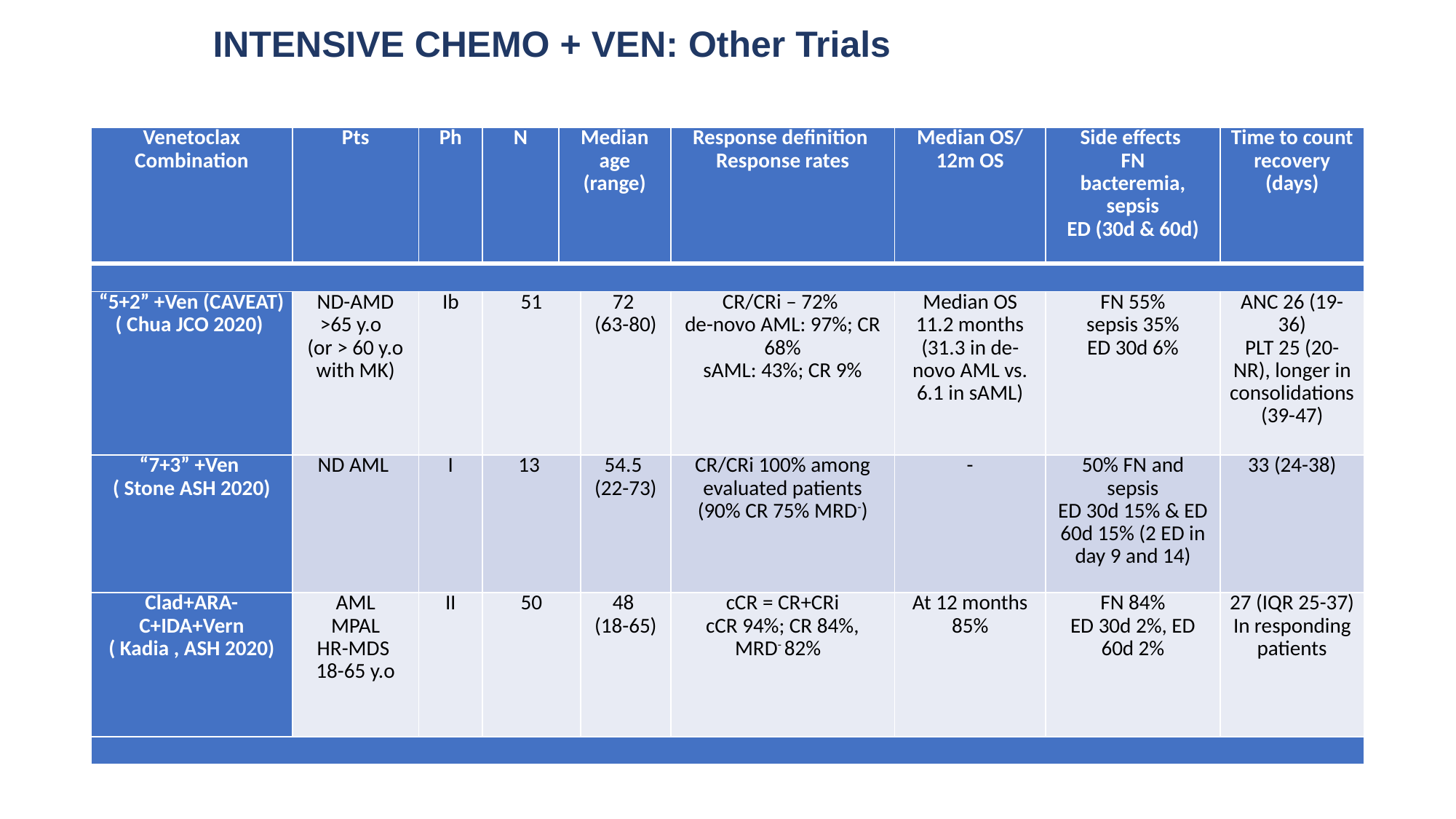

INTENSIVE CHEMO + VEN: Other Trials
| Venetoclax Combination | Pts | Ph | N | Median age (range) | Median age (range) | Response definition Response rates | Median OS/ 12m OS | Side effects FN bacteremia, sepsis ED (30d & 60d) | Time to count recovery (days) |
| --- | --- | --- | --- | --- | --- | --- | --- | --- | --- |
|  |  |  |  |  |  |  |  |  |  |
| “5+2” +Ven (CAVEAT) ( Chua JCO 2020) | ND-AMD >65 y.o (or > 60 y.o with MK) | Ib | 51 |  | 72 (63-80) | CR/CRi – 72% de-novo AML: 97%; CR 68% sAML: 43%; CR 9% | Median OS 11.2 months (31.3 in de-novo AML vs. 6.1 in sAML) | FN 55% sepsis 35% ED 30d 6% | ANC 26 (19-36) PLT 25 (20-NR), longer in consolidations (39-47) |
| “7+3” +Ven ( Stone ASH 2020) | ND AML | I | 13 |  | 54.5 (22-73) | CR/CRi 100% among evaluated patients (90% CR 75% MRD-) | - | 50% FN and sepsis ED 30d 15% & ED 60d 15% (2 ED in day 9 and 14) | 33 (24-38) |
| Clad+ARA-C+IDA+Vern ( Kadia , ASH 2020) | AML MPAL HR-MDS 18-65 y.o | II | 50 |  | 48 (18-65) | cCR = CR+CRi cCR 94%; CR 84%, MRD- 82% | At 12 months 85% | FN 84% ED 30d 2%, ED 60d 2% | 27 (IQR 25-37) In responding patients |
|  |  |  |  |  |  |  |  |  |  |
Composite CR (CRc): Complete response + Complete response with partial hematologic recovery (CRh: ANC ≥ 500 and platelet count ≥ 50,000) + Complete response with incomplete hematologic recovery (CRi: ANC ≥ 1000 or platelet count ≥ 100,000); Morphologic Leukemia Free State (MLFS: Bone marrow blasts < 5% no hematologic recovery required); FC: Flow cytometry